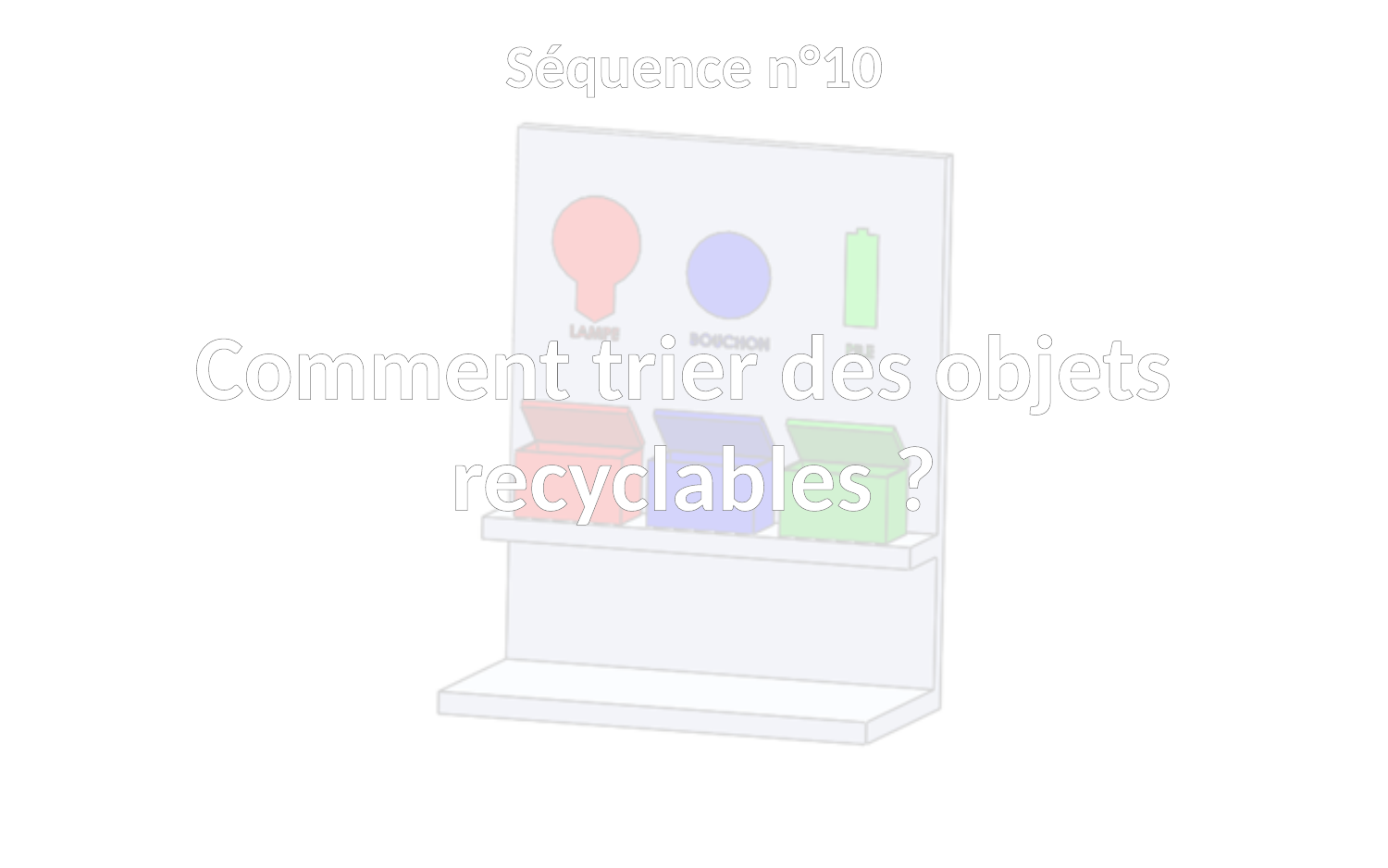

Séquence n°10
Comment trier des objets
recyclables ?